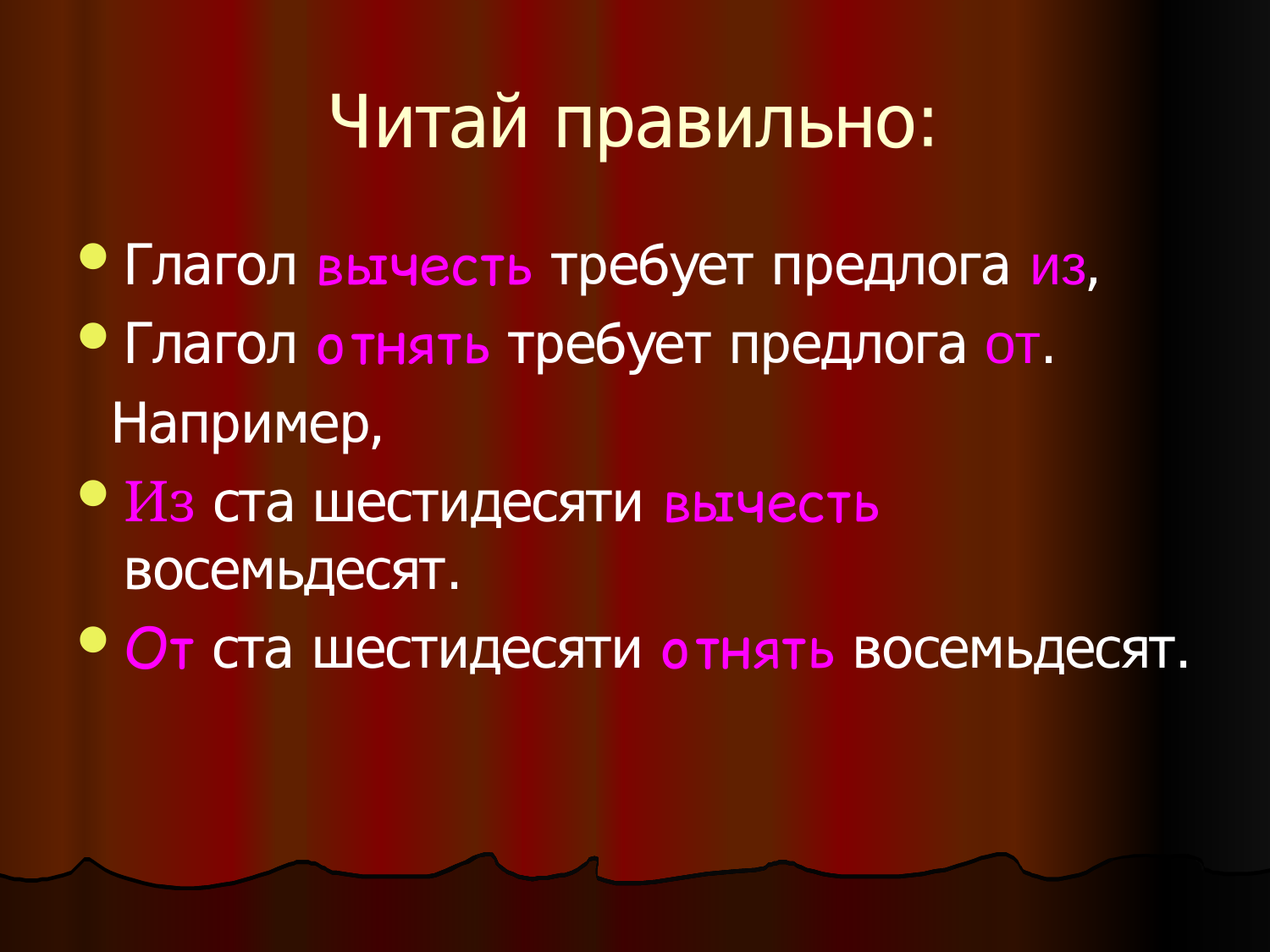

# Читай правильно:
Глагол вычесть требует предлога из,
Глагол отнять требует предлога от.
  Например,
Из ста шестидесяти вычесть восемьдесят.
От ста шестидесяти отнять восемьдесят.